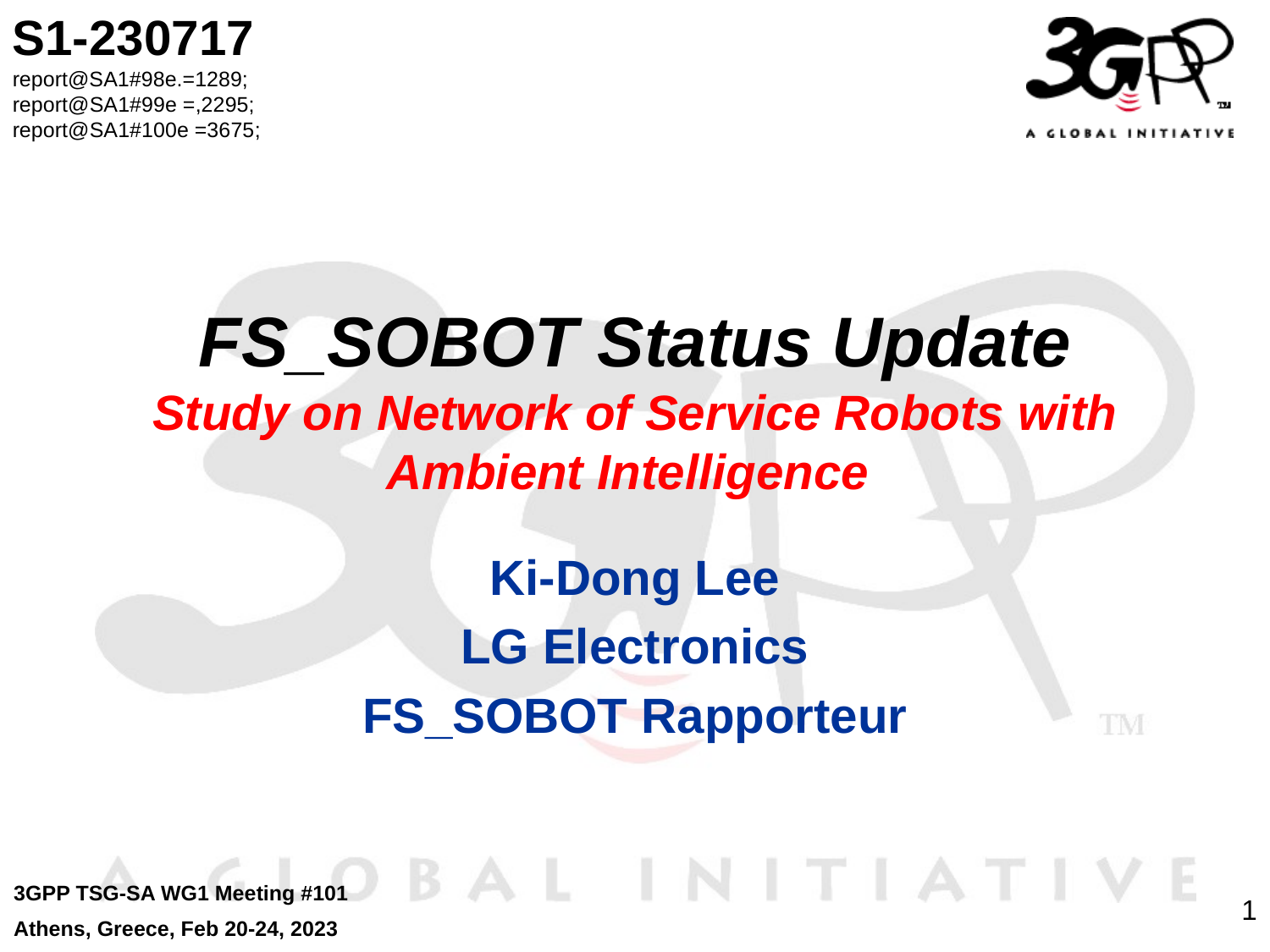

S1-230717
report@SA1#98e.=1289;
report@SA1#99e =,2295;
report@SA1#100e =3675;
# FS_SOBOT Status Update Study on Network of Service Robots with Ambient Intelligence
Ki-Dong Lee
LG Electronics
FS_SOBOT Rapporteur
3GPP TSG-SA WG1 Meeting #101
Athens, Greece, Feb 20-24, 2023
1